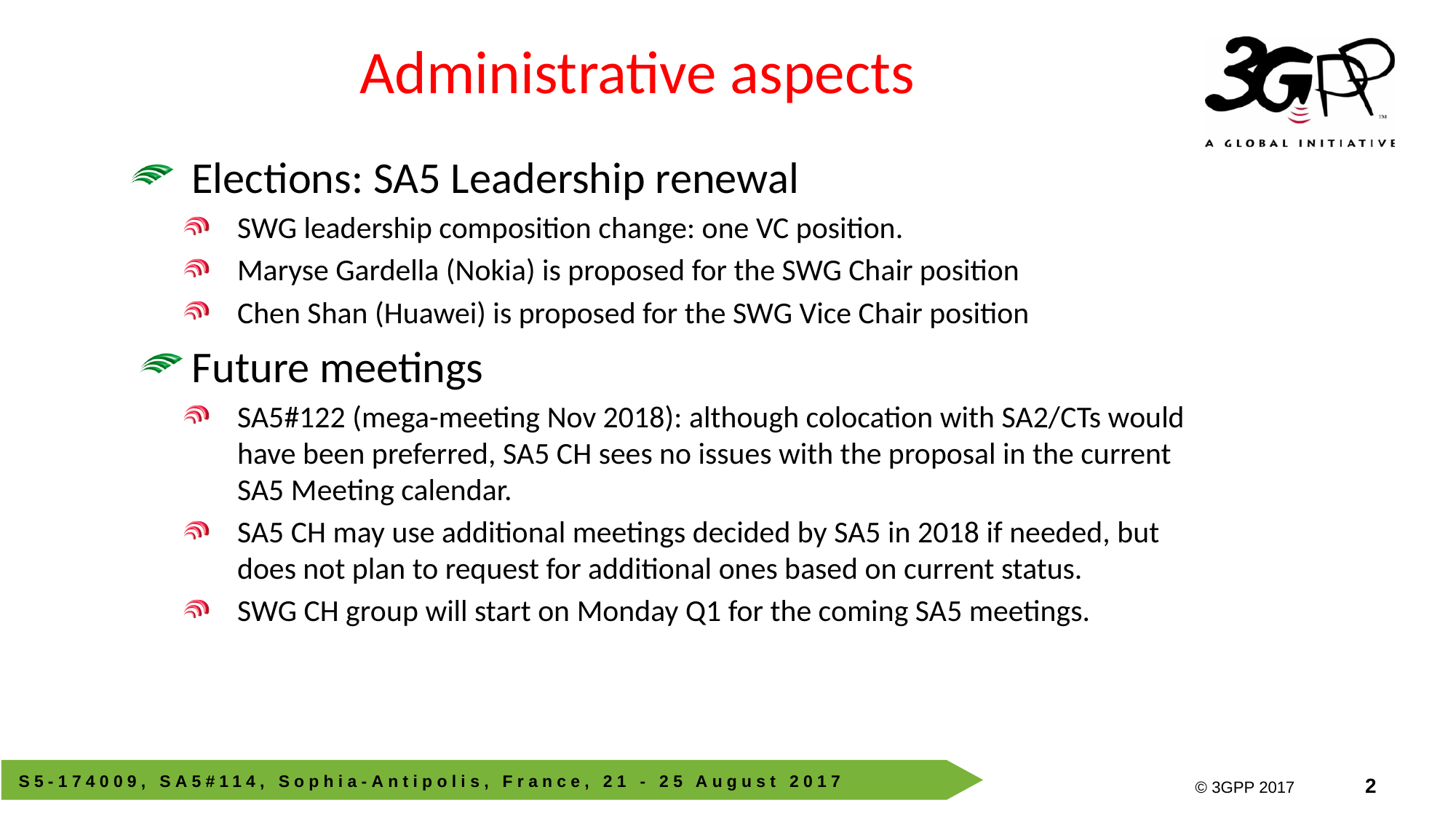

# Administrative aspects
Elections: SA5 Leadership renewal
SWG leadership composition change: one VC position.
Maryse Gardella (Nokia) is proposed for the SWG Chair position
Chen Shan (Huawei) is proposed for the SWG Vice Chair position
Future meetings
SA5#122 (mega-meeting Nov 2018): although colocation with SA2/CTs would have been preferred, SA5 CH sees no issues with the proposal in the current SA5 Meeting calendar.
SA5 CH may use additional meetings decided by SA5 in 2018 if needed, but does not plan to request for additional ones based on current status.
SWG CH group will start on Monday Q1 for the coming SA5 meetings.